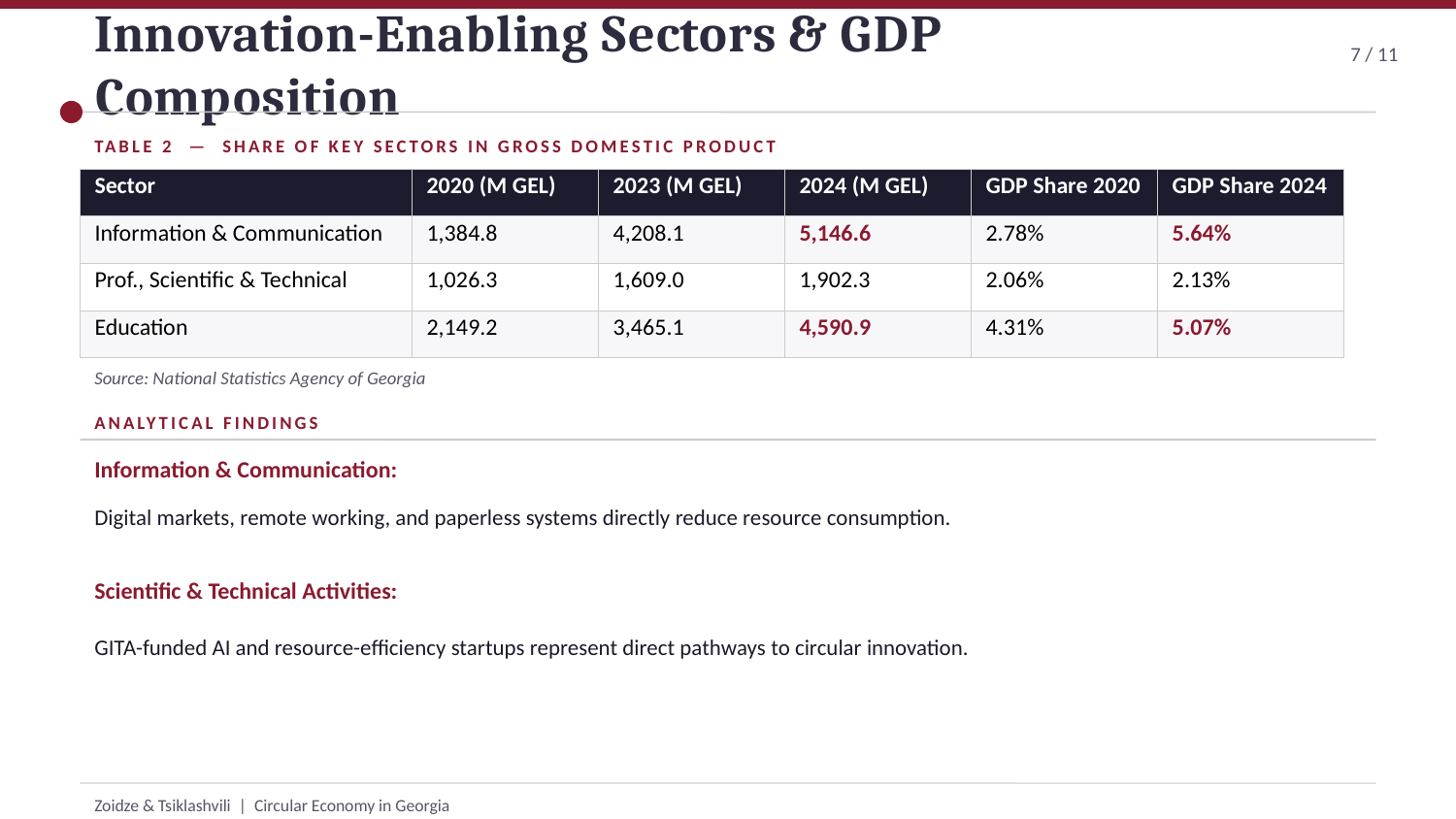

Innovation-Enabling Sectors & GDP Composition
7 / 11

TABLE 2  —  SHARE OF KEY SECTORS IN GROSS DOMESTIC PRODUCT
| Sector | 2020 (M GEL) | 2023 (M GEL) | 2024 (M GEL) | GDP Share 2020 | GDP Share 2024 |
| --- | --- | --- | --- | --- | --- |
| Information & Communication | 1,384.8 | 4,208.1 | 5,146.6 | 2.78% | 5.64% |
| Prof., Scientific & Technical | 1,026.3 | 1,609.0 | 1,902.3 | 2.06% | 2.13% |
| Education | 2,149.2 | 3,465.1 | 4,590.9 | 4.31% | 5.07% |
Source: National Statistics Agency of Georgia
ANALYTICAL FINDINGS

Information & Communication:
Digital markets, remote working, and paperless systems directly reduce resource consumption.
Scientific & Technical Activities:
GITA-funded AI and resource-efficiency startups represent direct pathways to circular innovation.

Zoidze & Tsiklashvili  |  Circular Economy in Georgia